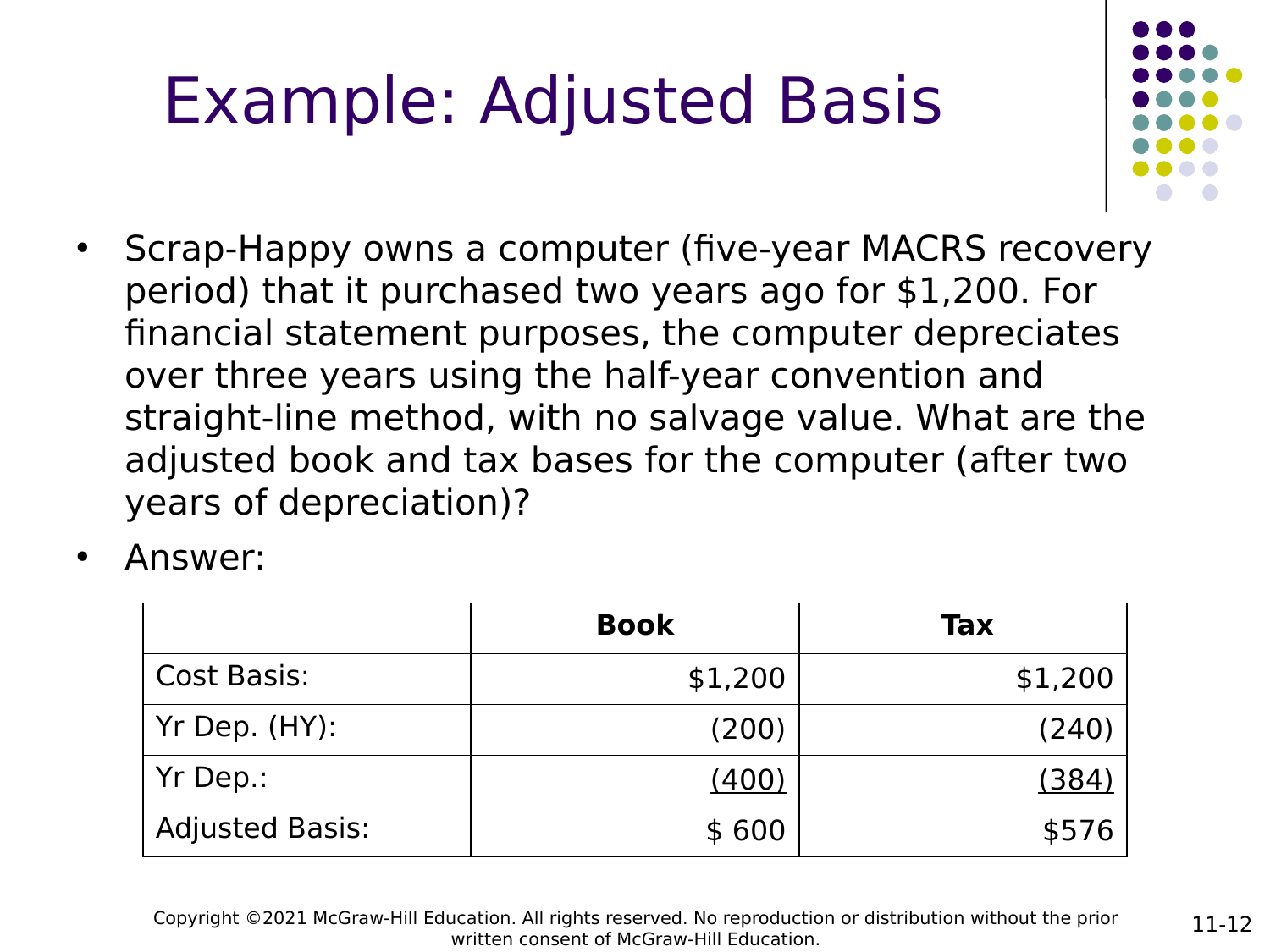

# Example: Adjusted Basis
Scrap-Happy owns a computer (five-year MACRS recovery period) that it purchased two years ago for $1,200. For financial statement purposes, the computer depreciates over three years using the half-year convention and straight-line method, with no salvage value. What are the adjusted book and tax bases for the computer (after two years of depreciation)?
Answer:
|  | Book | Tax |
| --- | --- | --- |
| Cost Basis: | $1,200 | $1,200 |
| Yr Dep. (HY): | (200) | (240) |
| Yr Dep.: | (400) | (384) |
| Adjusted Basis: | $ 600 | $576 |
11-12